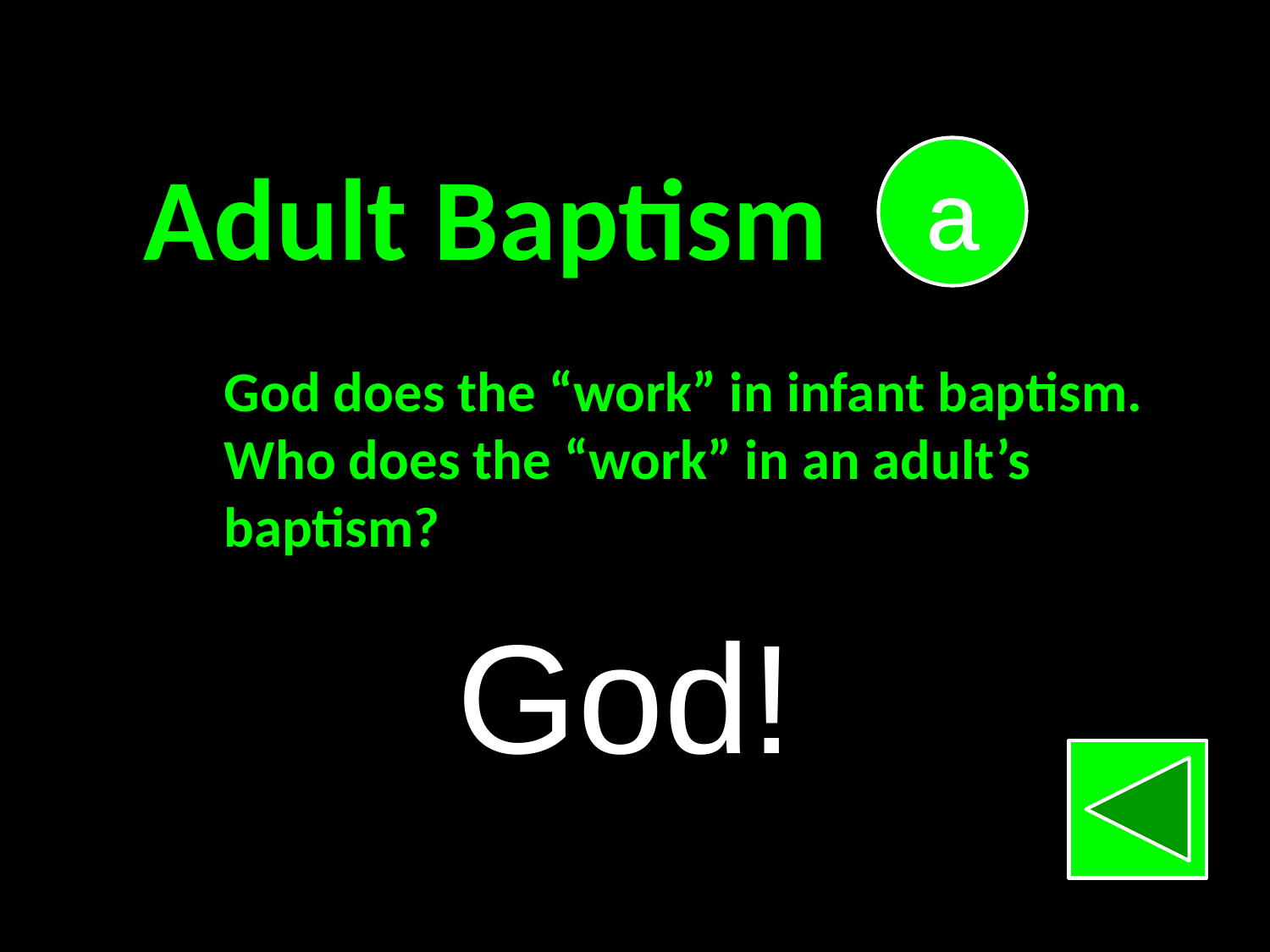

Adult Baptism
a
God does the “work” in infant baptism.
Who does the “work” in an adult’s
baptism?
God!